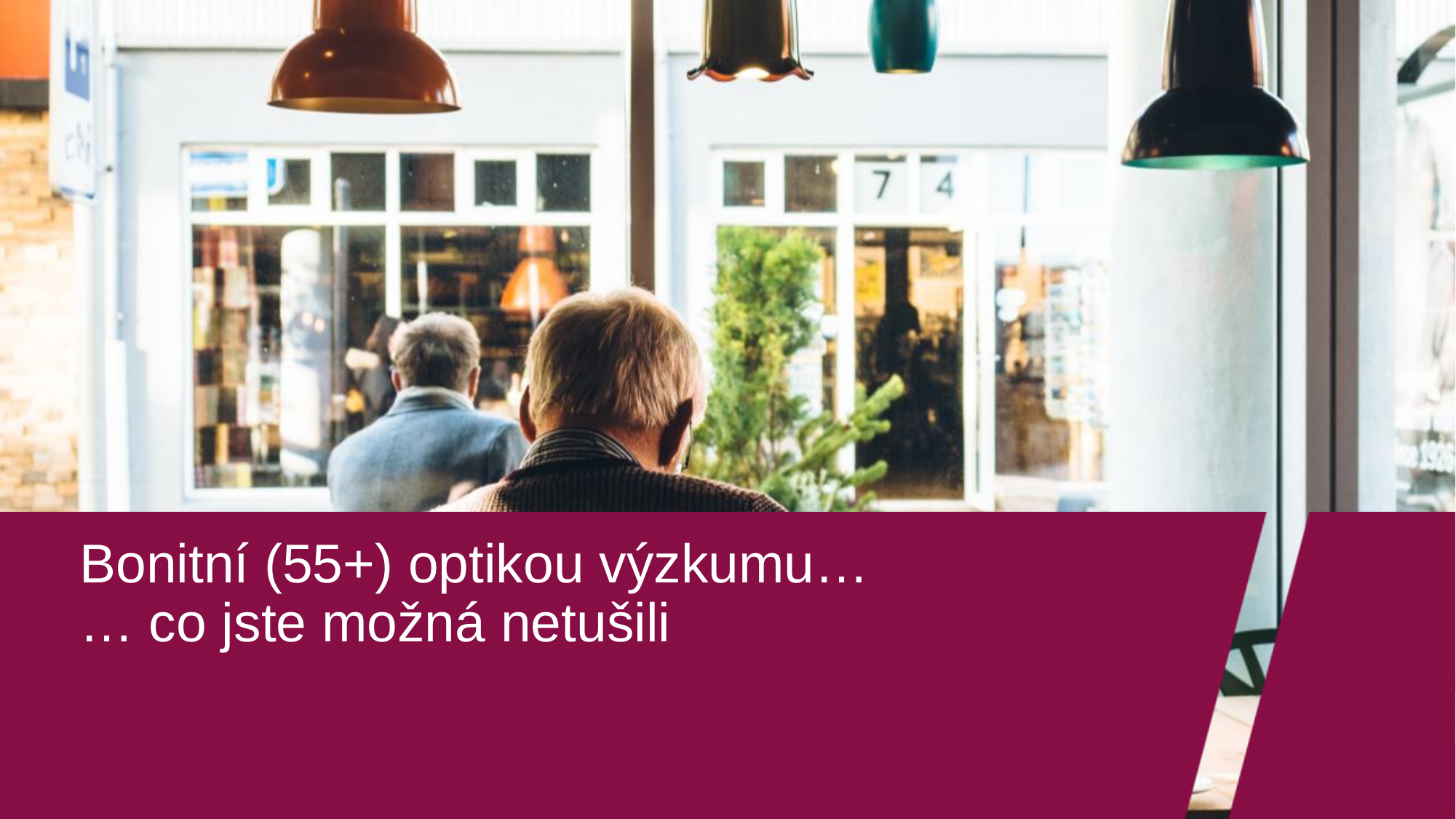

# Bonitní (55+) optikou výzkumu… … co jste možná netušili